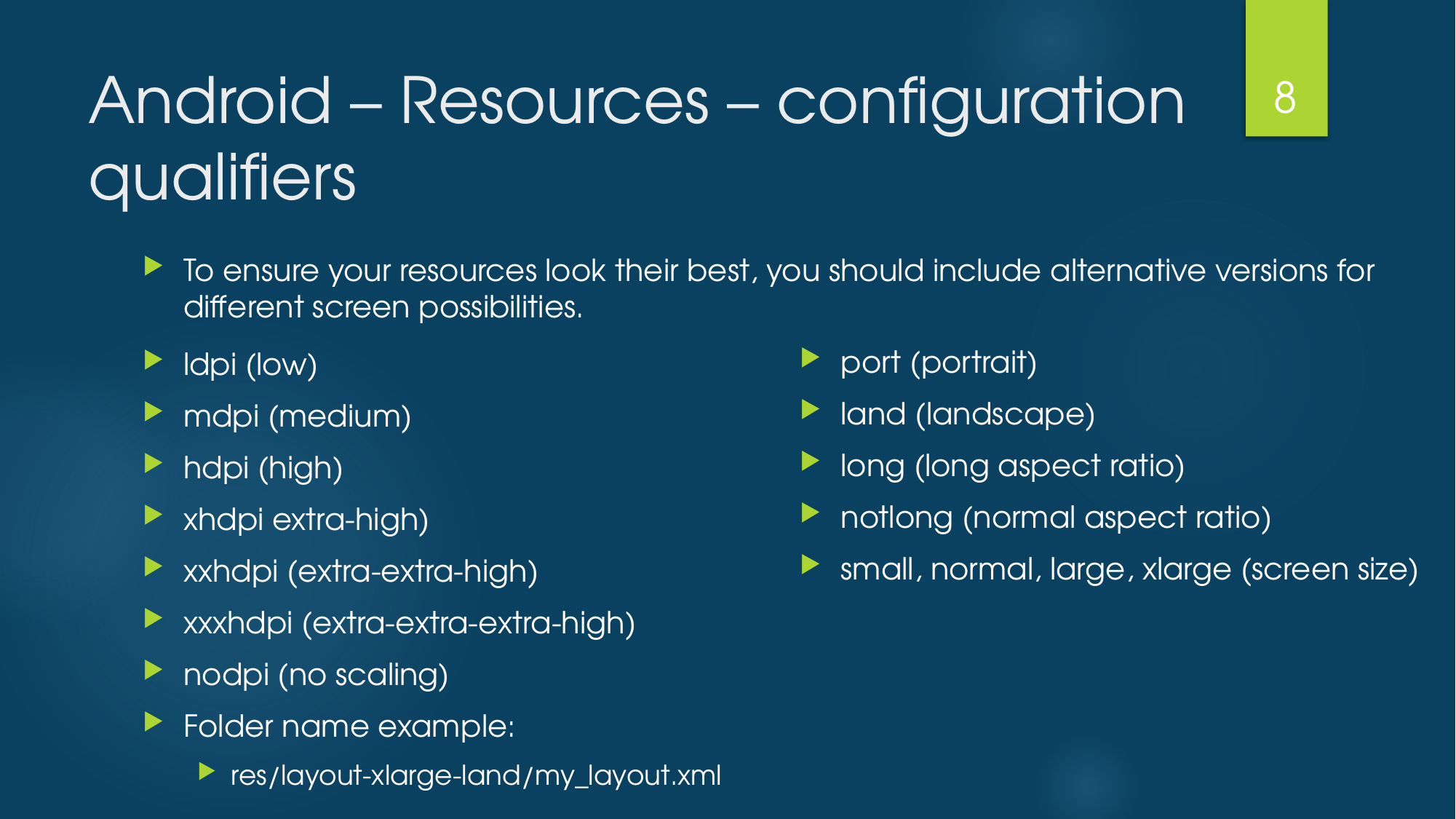

8
# Android – Resources – configuration qualifiers
To ensure your resources look their best, you should include alternative versions for different screen possibilities.
port (portrait)
land (landscape)
long (long aspect ratio)
notlong (normal aspect ratio)
small, normal, large, xlarge (screen size)
ldpi (low)
mdpi (medium)
hdpi (high)
xhdpi extra-high)
xxhdpi (extra-extra-high)
xxxhdpi (extra-extra-extra-high)
nodpi (no scaling)
Folder name example:
res/layout-xlarge-land/my_layout.xml